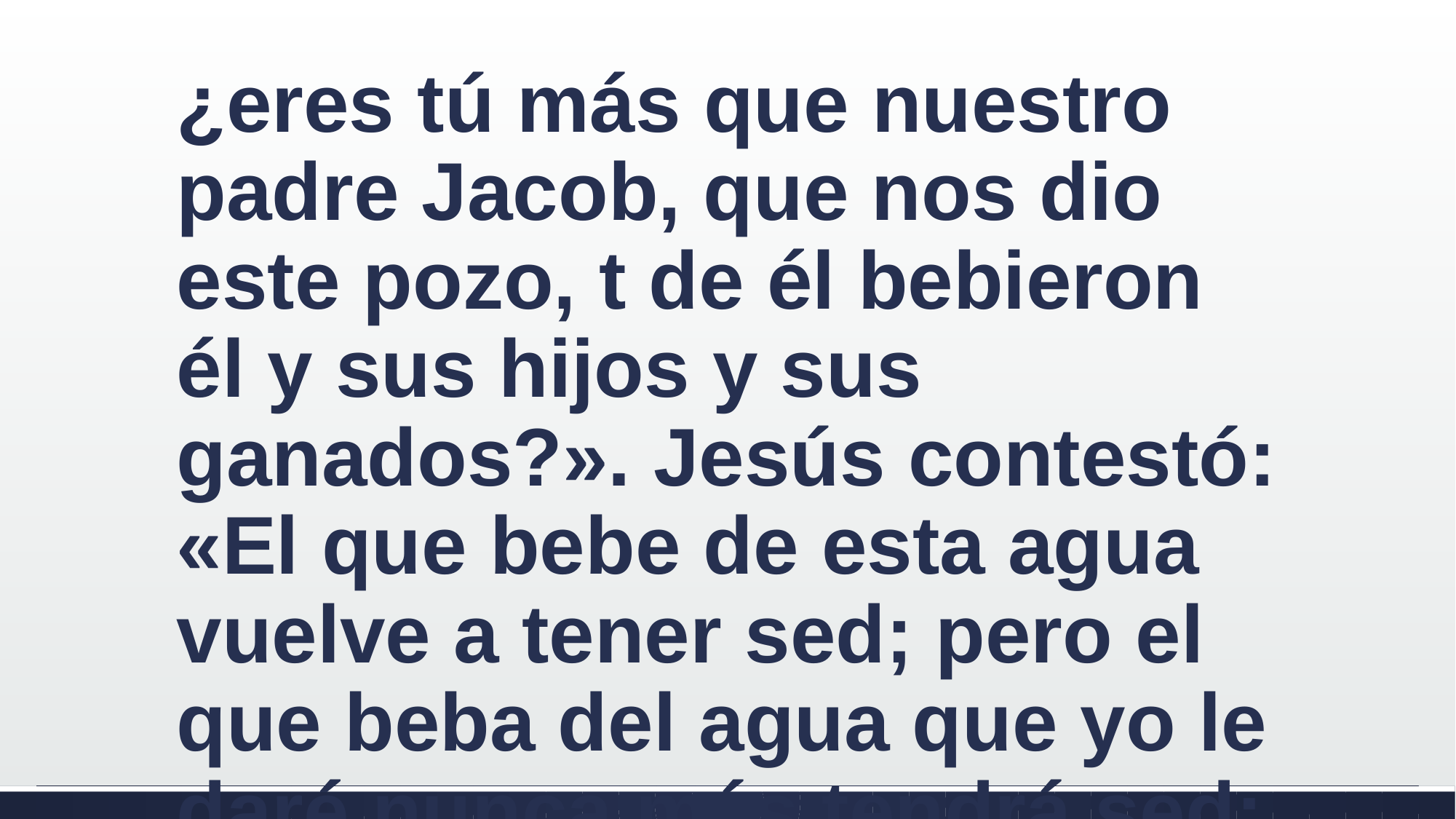

#
¿eres tú más que nuestro padre Jacob, que nos dio este pozo, t de él bebieron él y sus hijos y sus ganados?». Jesús contestó: «El que bebe de esta agua vuelve a tener sed; pero el que beba del agua que yo le daré nunca más tendrá sed;